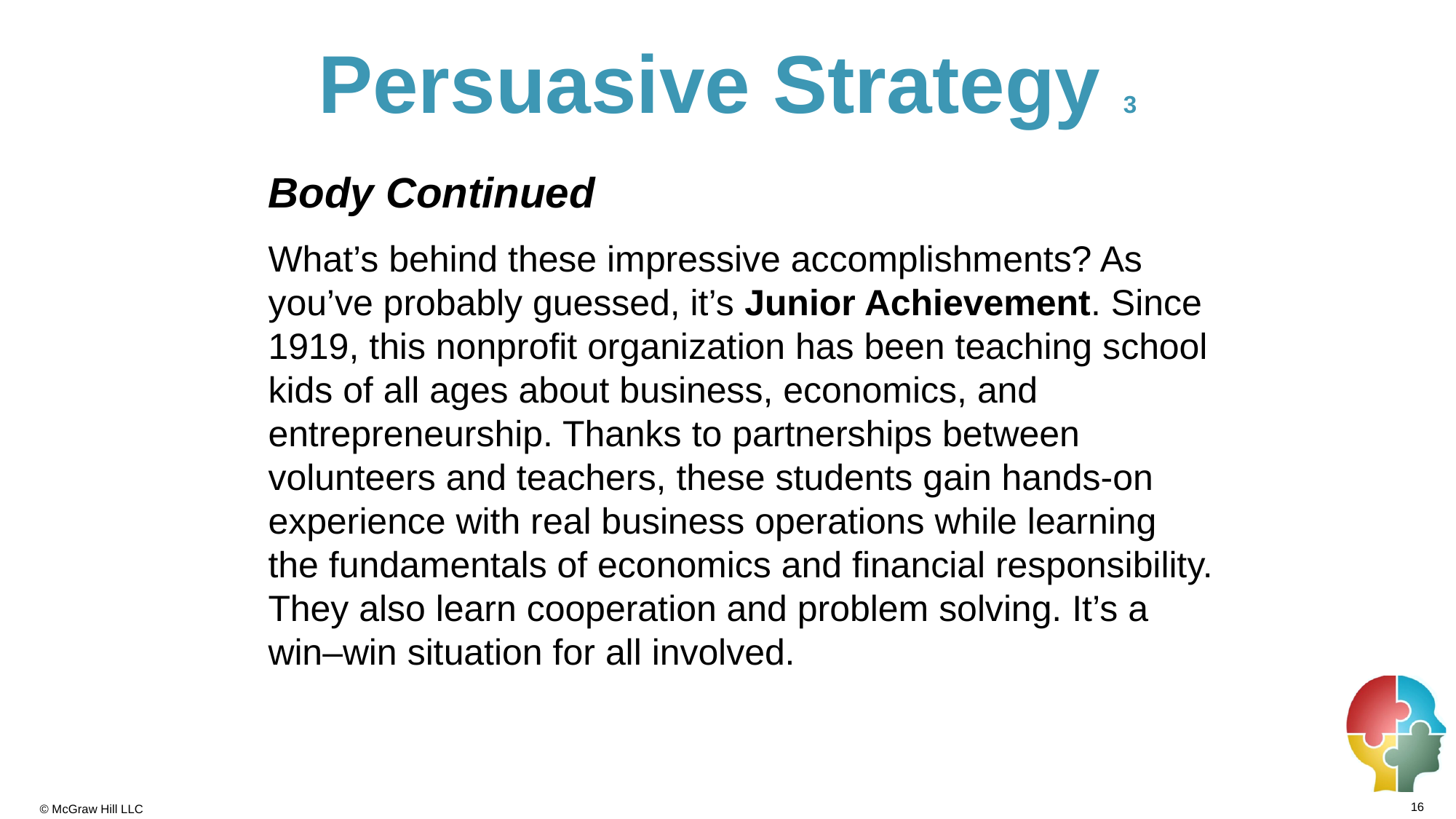

# Persuasive Strategy 3
Body Continued
What’s behind these impressive accomplishments? As you’ve probably guessed, it’s Junior Achievement. Since 1919, this nonprofit organization has been teaching school kids of all ages about business, economics, and entrepreneurship. Thanks to partnerships between volunteers and teachers, these students gain hands-on experience with real business operations while learning the fundamentals of economics and financial responsibility. They also learn cooperation and problem solving. It’s a win–win situation for all involved.
16